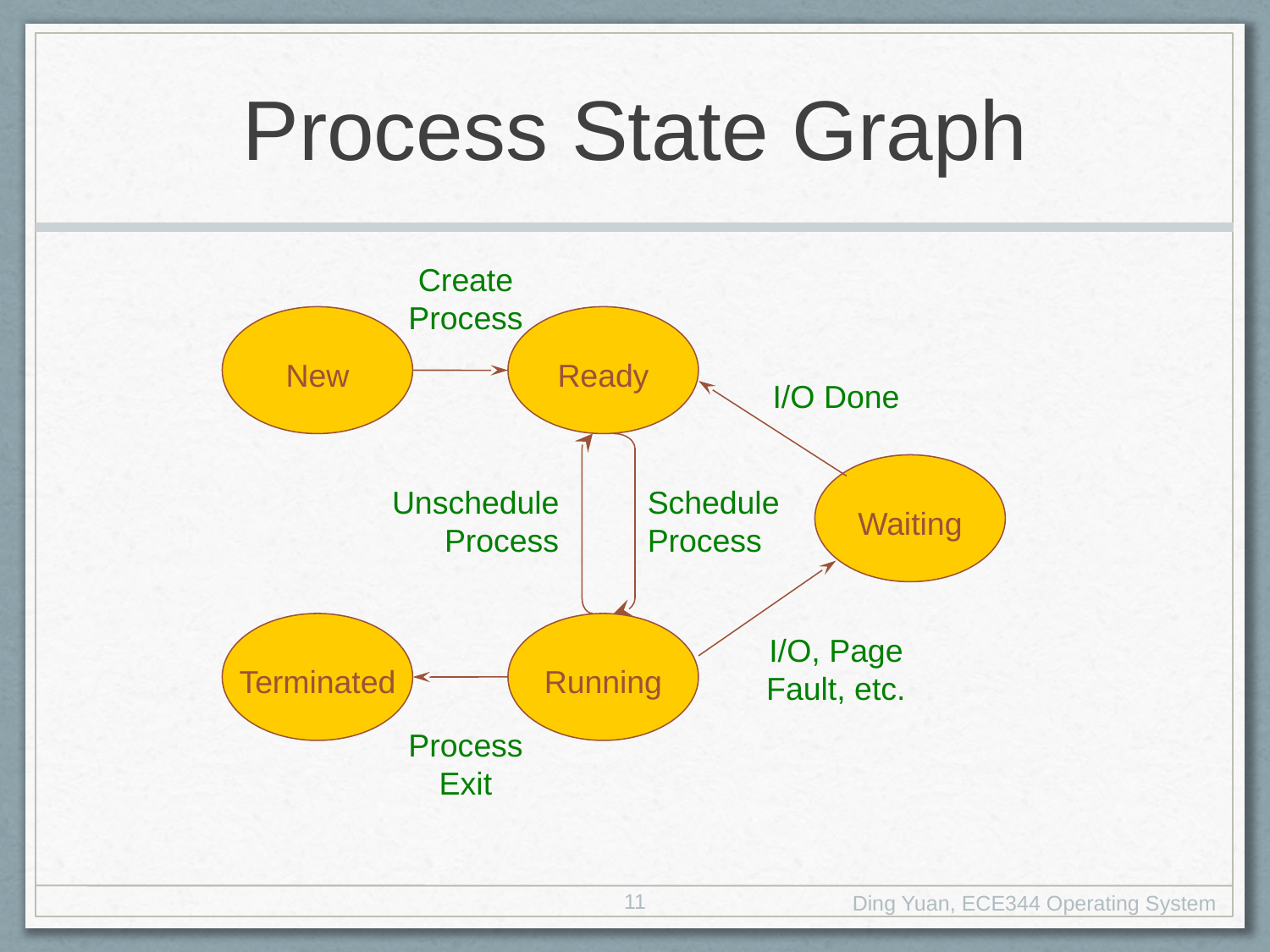

# Process State Graph
Create Process

New
Ready

I/O Done

Unschedule Process
Schedule Process
Waiting

I/O, Page Fault, etc.
Terminated
Running

Process Exit
11
Ding Yuan, ECE344 Operating System